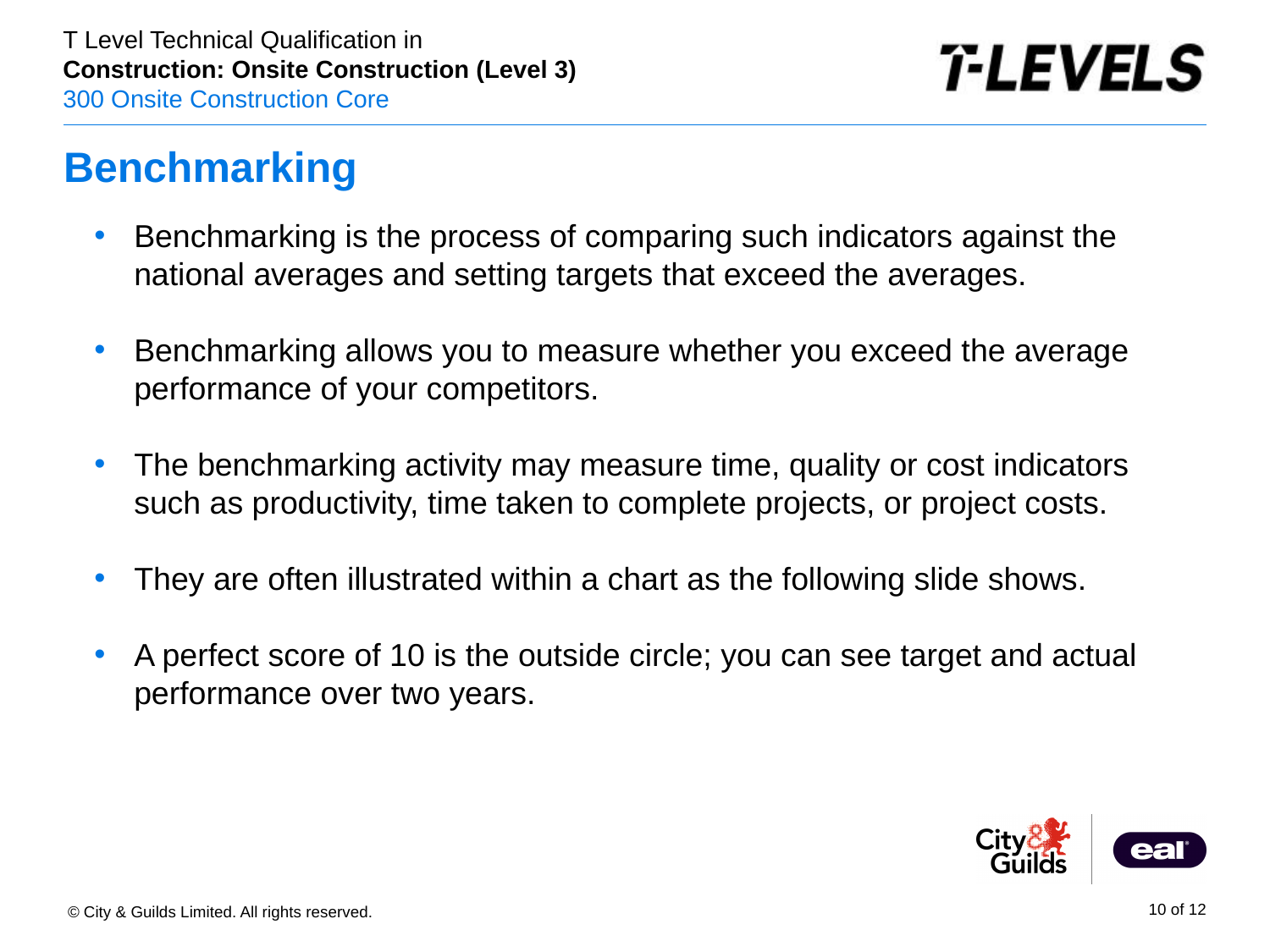

# Benchmarking

PowerPoint presentation
Benchmarking is the process of comparing such indicators against the national averages and setting targets that exceed the averages.

Benchmarking allows you to measure whether you exceed the average performance of your competitors.

The benchmarking activity may measure time, quality or cost indicators such as productivity, time taken to complete projects, or project costs.

They are often illustrated within a chart as the following slide shows.

A perfect score of 10 is the outside circle; you can see target and actual performance over two years.